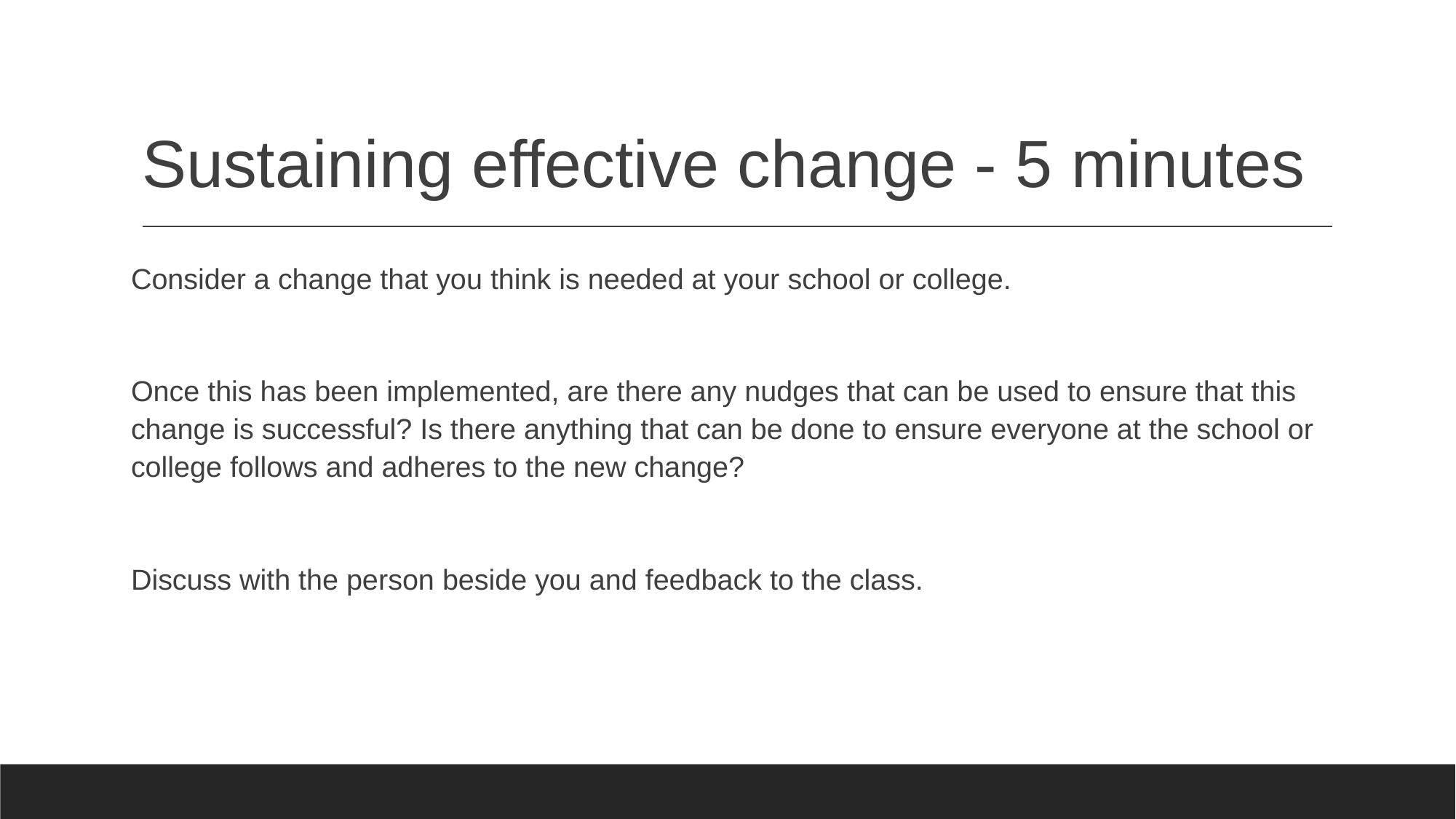

# Sustaining effective change - 5 minutes
Consider a change that you think is needed at your school or college.

Once this has been implemented, are there any nudges that can be used to ensure that this change is successful? Is there anything that can be done to ensure everyone at the school or college follows and adheres to the new change?

Discuss with the person beside you and feedback to the class.